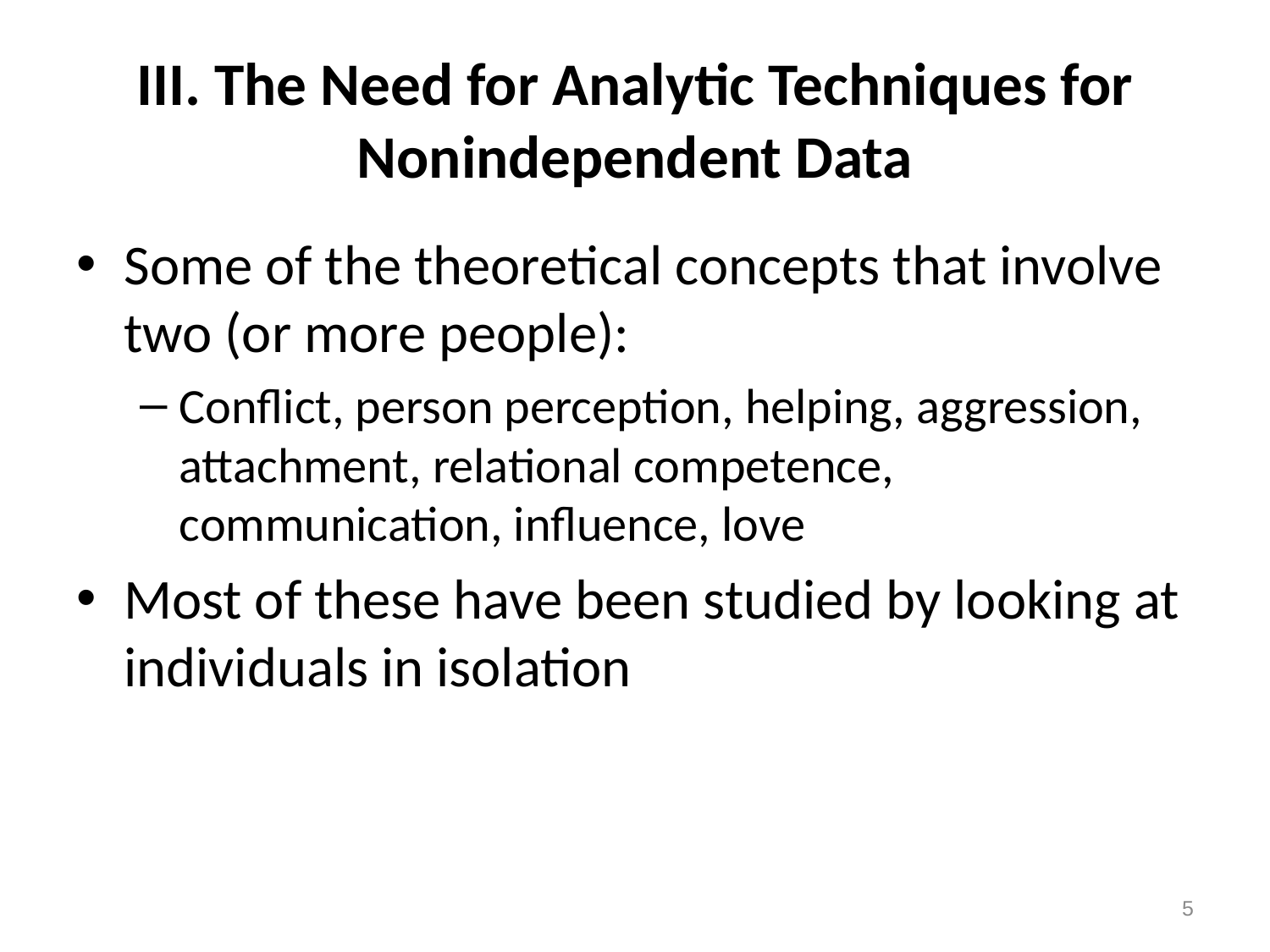

# III. The Need for Analytic Techniques for Nonindependent Data
Some of the theoretical concepts that involve two (or more people):
Conflict, person perception, helping, aggression, attachment, relational competence, communication, influence, love
Most of these have been studied by looking at individuals in isolation

5